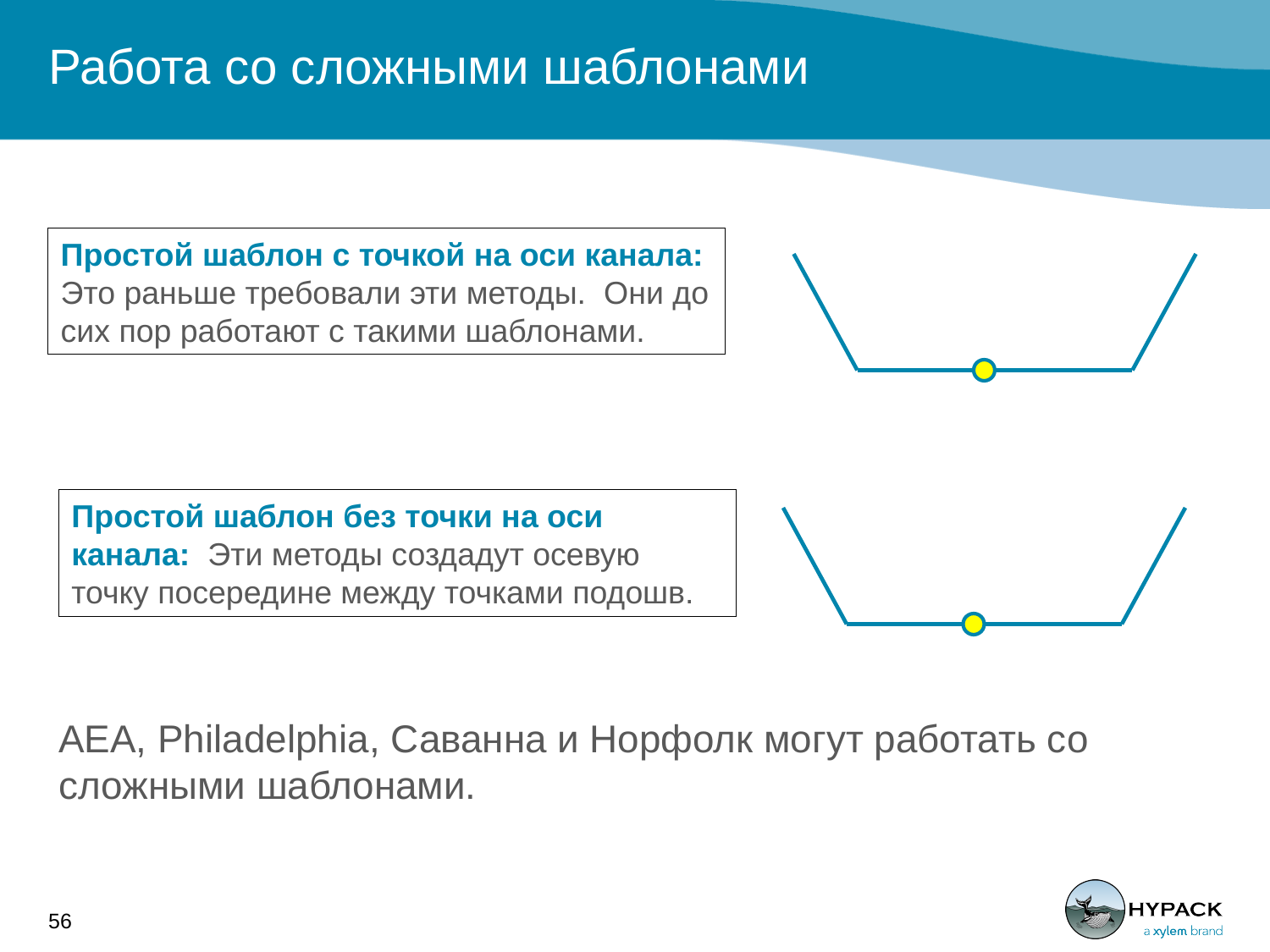

# Работа со сложными шаблонами
Простой шаблон с точкой на оси канала:  Это раньше требовали эти методы.  Они до сих пор работают с такими шаблонами.

Простой шаблон без точки на оси канала:  Эти методы создадут осевую точку посередине между точками подошв.

AEA, Philadelphia, Саванна и Норфолк могут работать со сложными шаблонами.
56